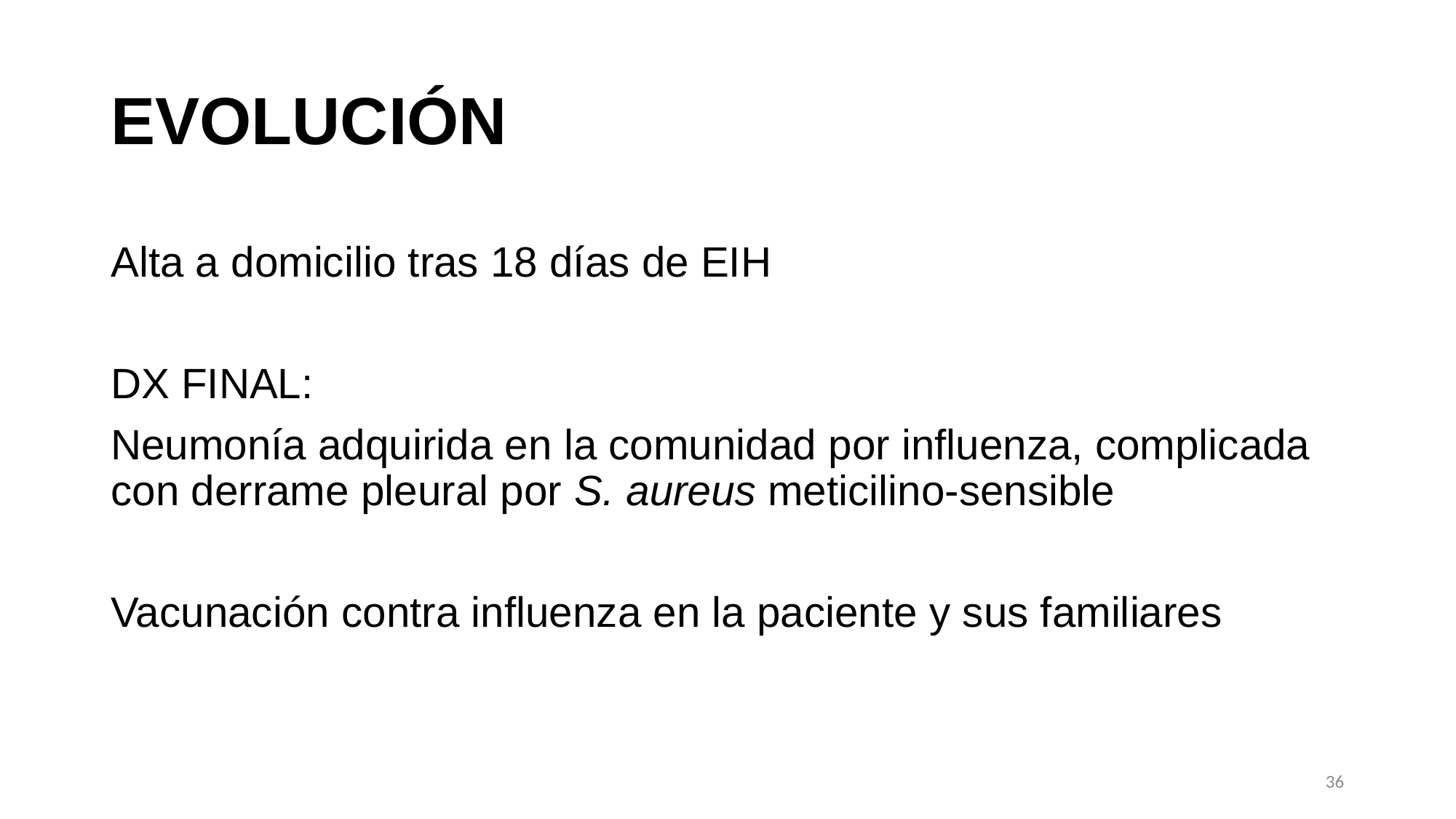

# EVOLUCIÓN
Alta a domicilio tras 18 días de EIH

DX FINAL:
Neumonía adquirida en la comunidad por influenza, complicada con derrame pleural por S. aureus meticilino-sensible

Vacunación contra influenza en la paciente y sus familiares

36